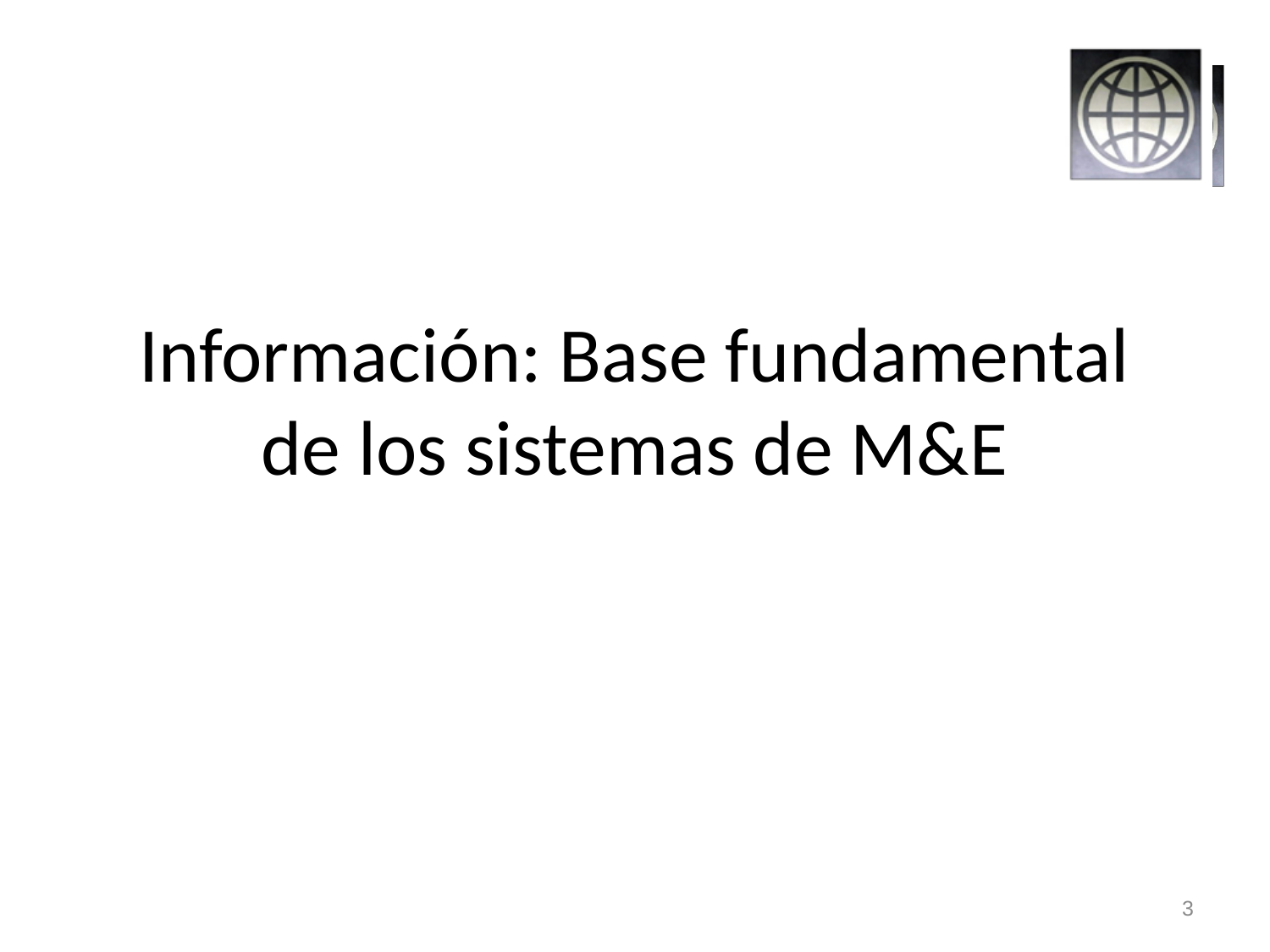

# Información: Base fundamental de los sistemas de M&E

3